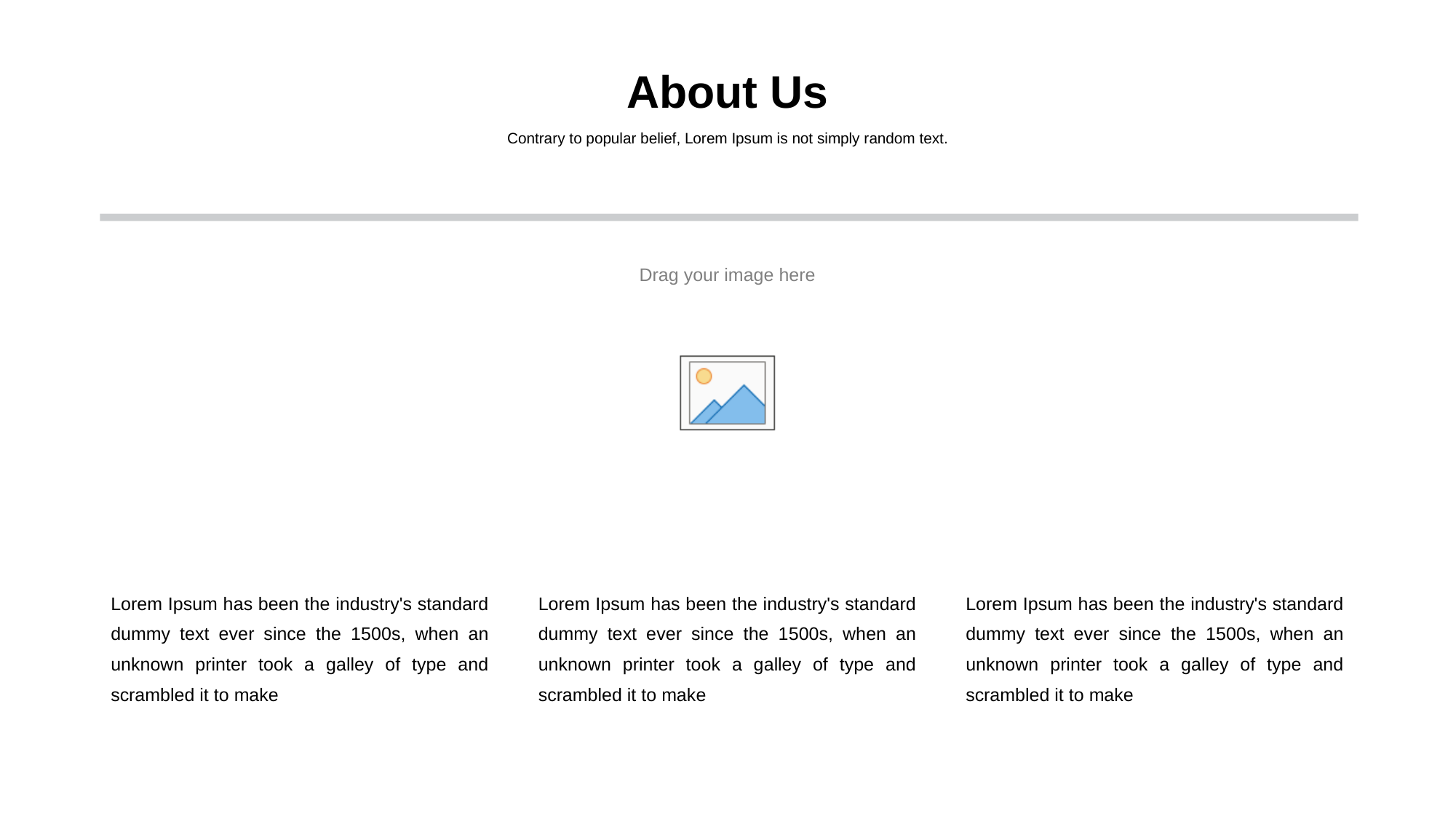

# About Us
Contrary to popular belief, Lorem Ipsum is not simply random text.

Lorem Ipsum has been the industry's standard dummy text ever since the 1500s, when an unknown printer took a galley of type and scrambled it to make
Lorem Ipsum has been the industry's standard dummy text ever since the 1500s, when an unknown printer took a galley of type and scrambled it to make
Lorem Ipsum has been the industry's standard dummy text ever since the 1500s, when an unknown printer took a galley of type and scrambled it to make